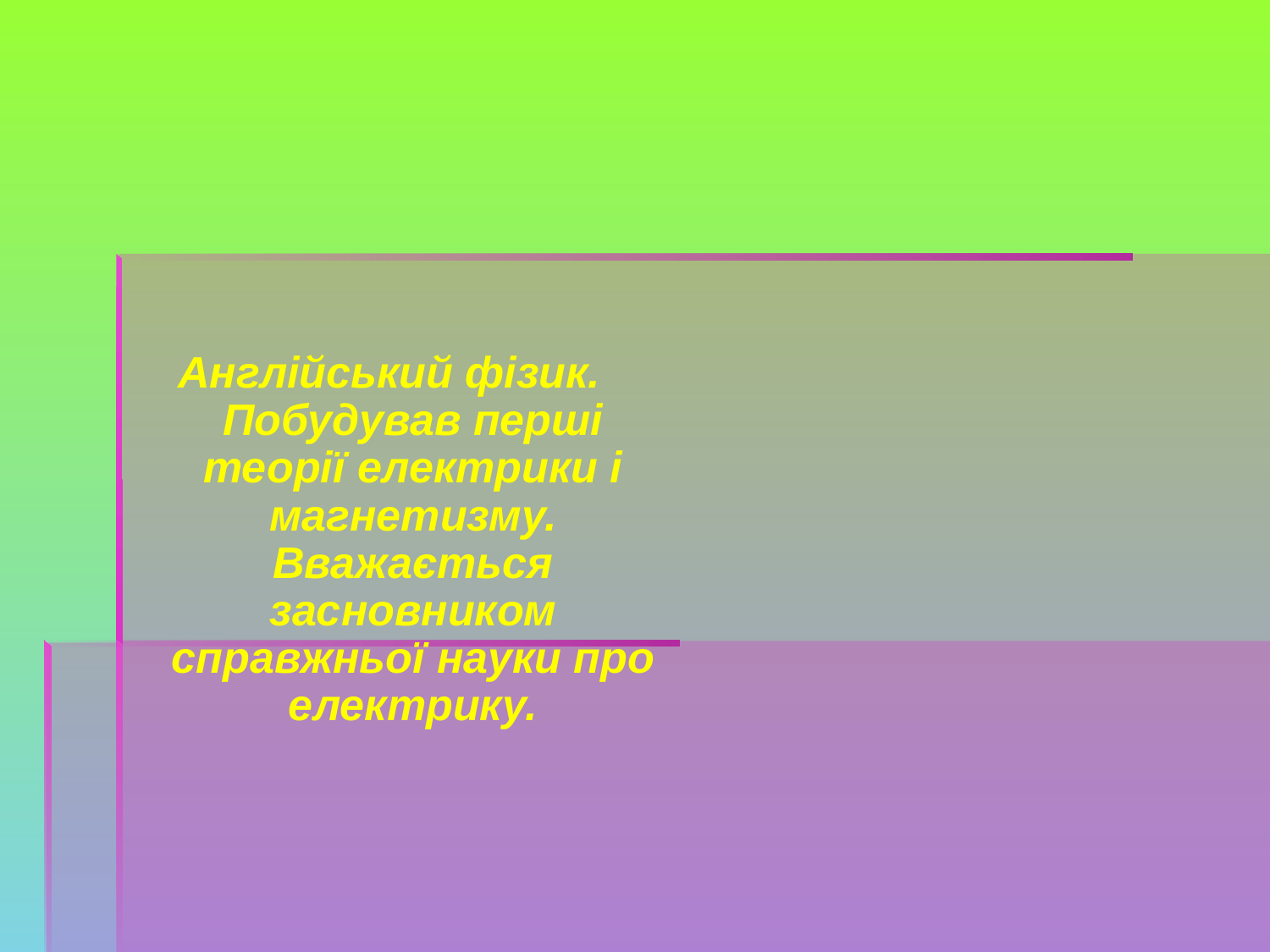

#

Англійський фізик. Побудував перші теорії електрики і магнетизму. Вважається засновником справжньої науки про електрику.